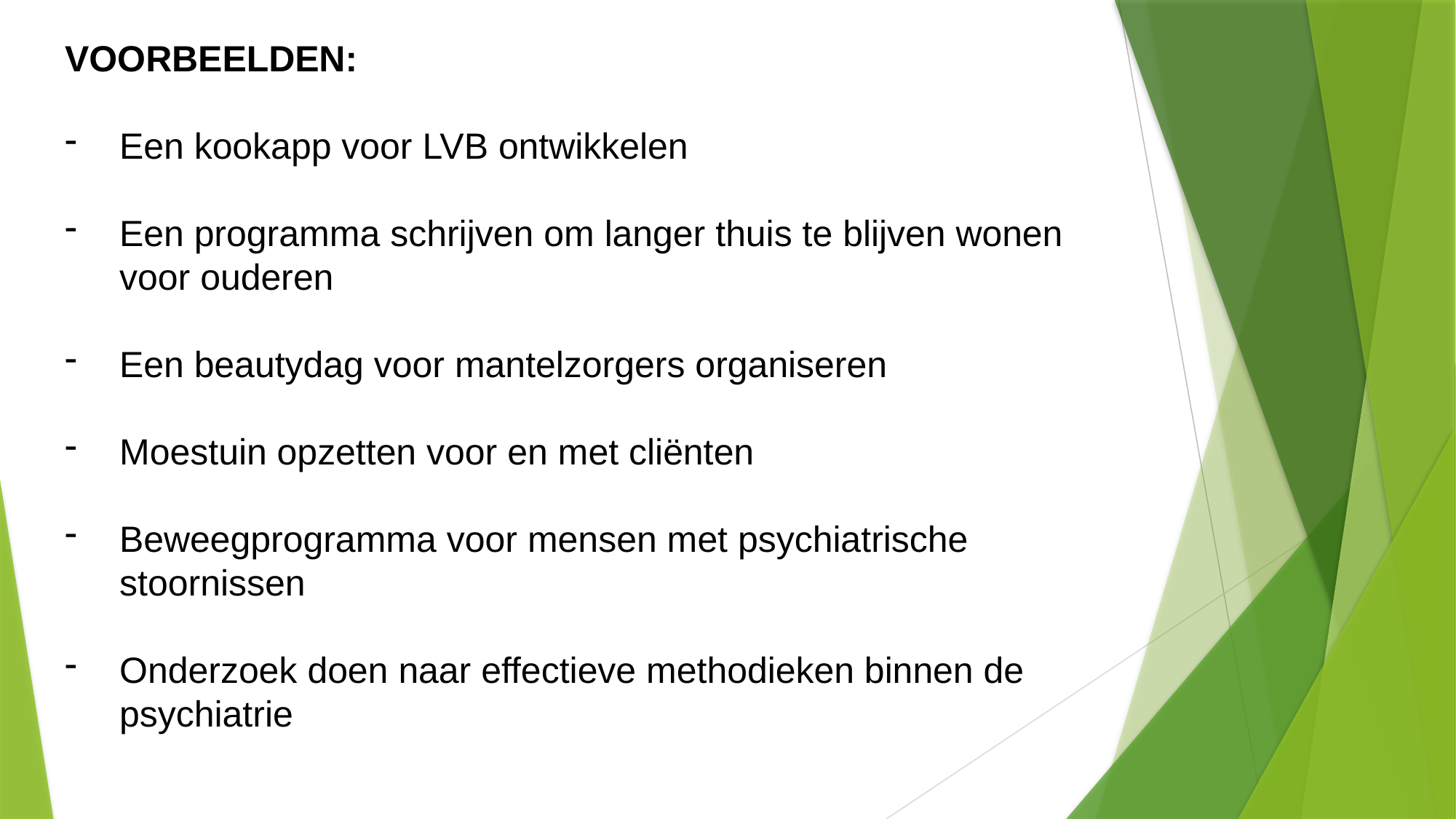

VOORBEELDEN:

Een kookapp voor LVB ontwikkelen

Een programma schrijven om langer thuis te blijven wonen voor ouderen

Een beautydag voor mantelzorgers organiseren

Moestuin opzetten voor en met cliënten

Beweegprogramma voor mensen met psychiatrische stoornissen

Onderzoek doen naar effectieve methodieken binnen de psychiatrie